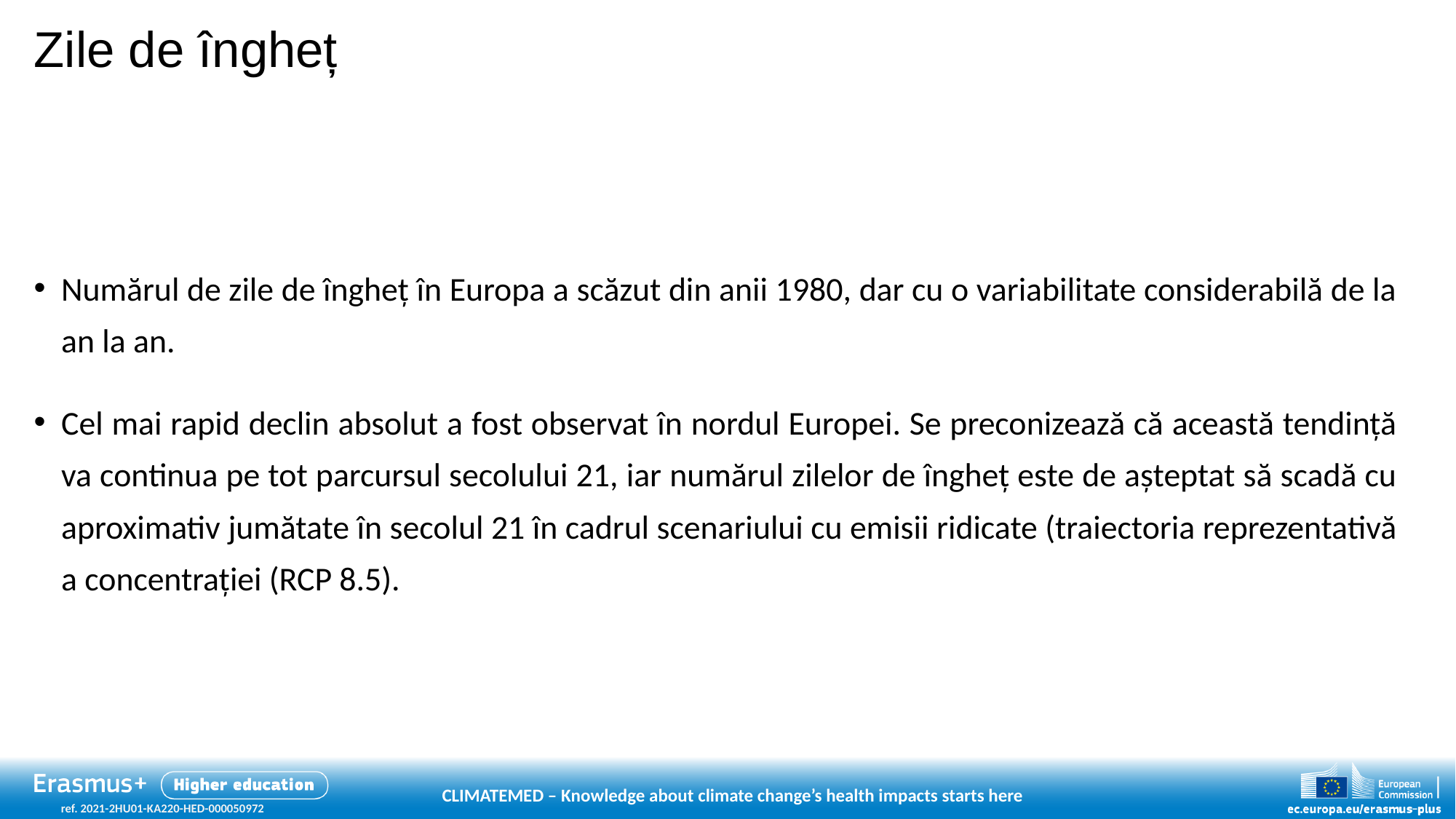

# Zile de îngheț
Numărul de zile de îngheț în Europa a scăzut din anii 1980, dar cu o variabilitate considerabilă de la an la an.
Cel mai rapid declin absolut a fost observat în nordul Europei. Se preconizează că această tendință va continua pe tot parcursul secolului 21, iar numărul zilelor de îngheț este de așteptat să scadă cu aproximativ jumătate în secolul 21 în cadrul scenariului cu emisii ridicate (traiectoria reprezentativă a concentrației (RCP 8.5).